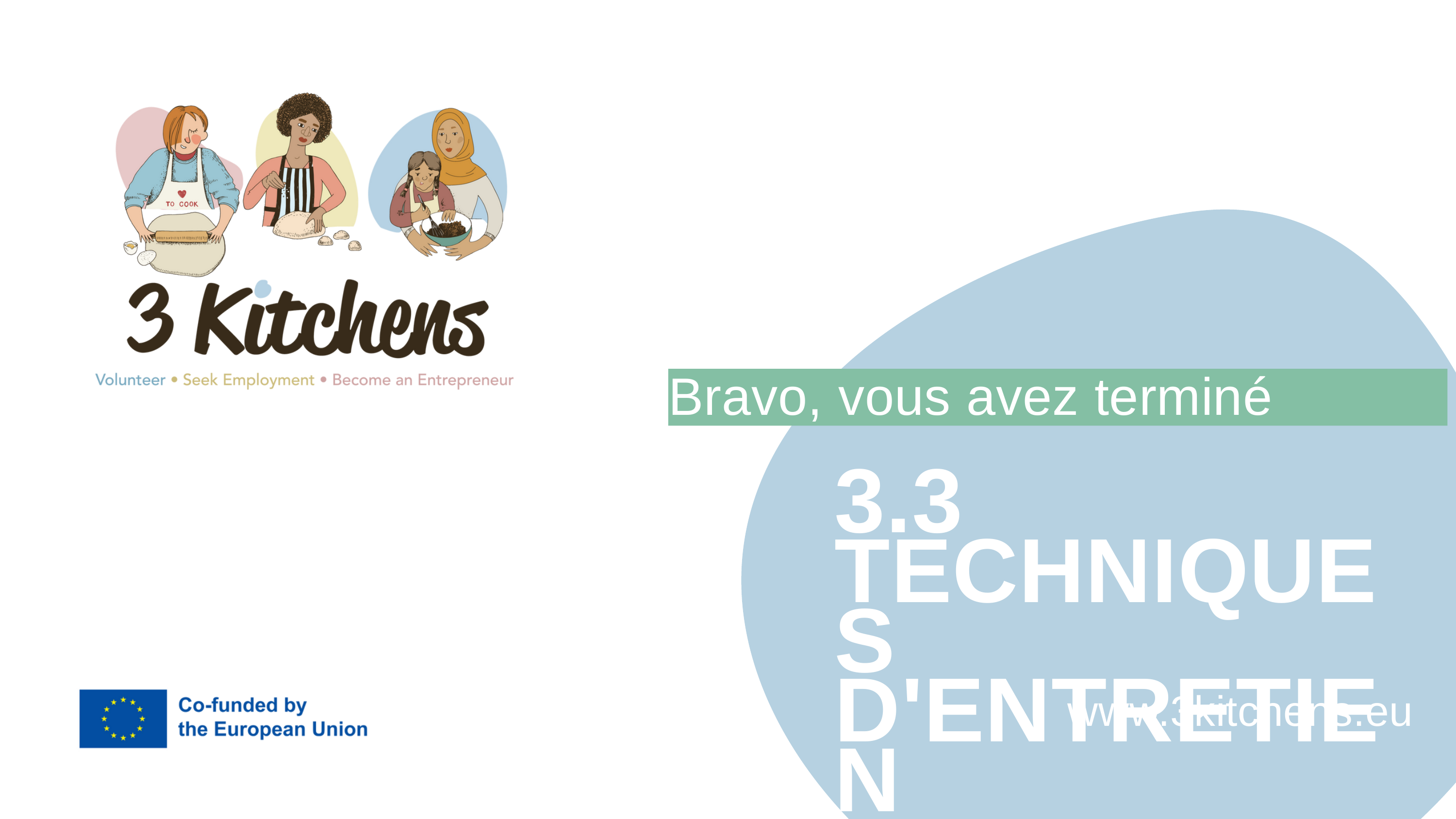

Bravo, vous avez terminé .
3.3 TECHNIQUES D'ENTRETIEN

www.3kitchens.eu​​